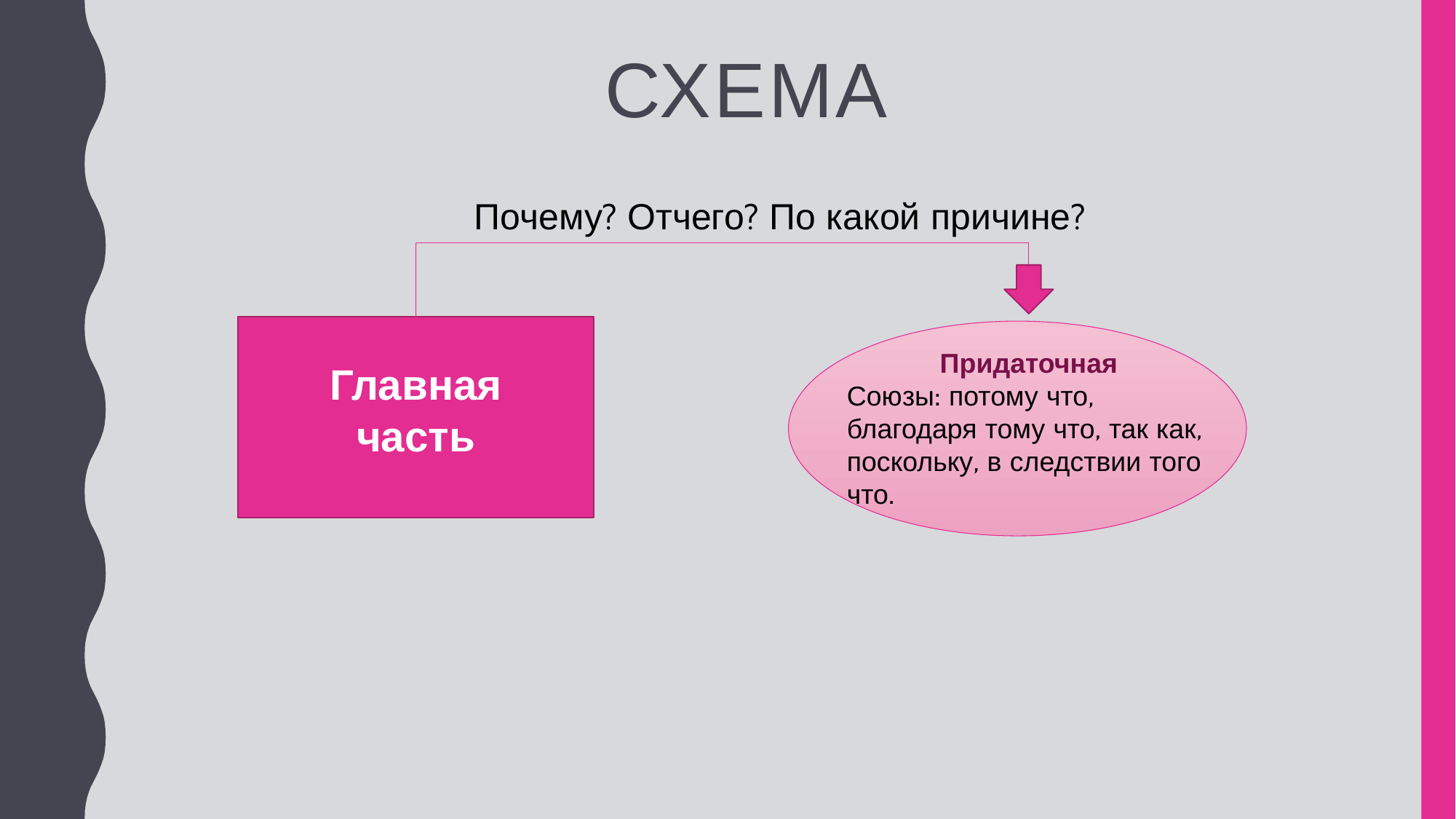

# Схема
Почему? Отчего? По какой причине?

Придаточная
Союзы: потому что, благодаря тому что, так как, поскольку, в следствии того что.
Главная часть